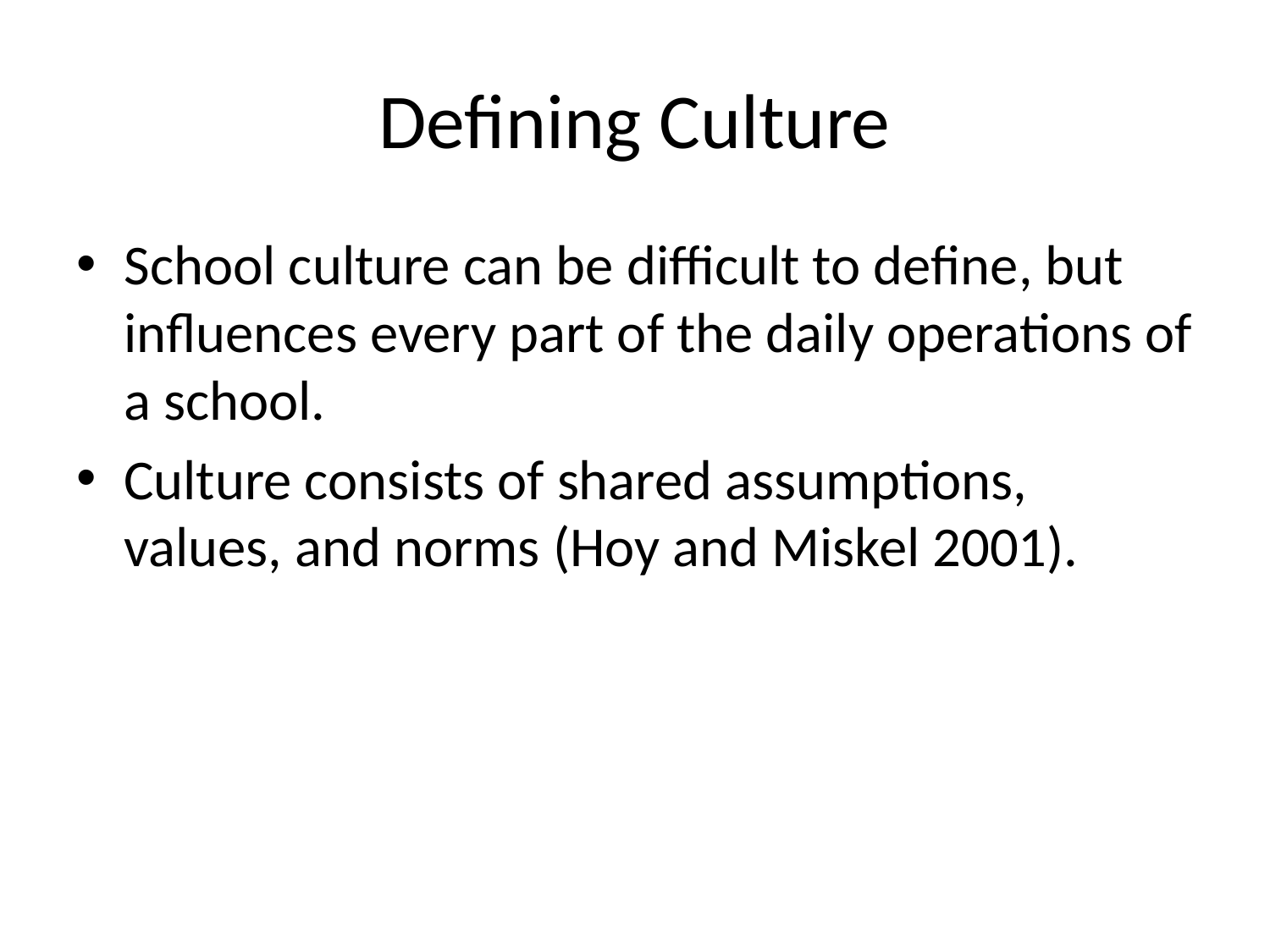

# Defining Culture
School culture can be difficult to define, but influences every part of the daily operations of a school.
Culture consists of shared assumptions, values, and norms (Hoy and Miskel 2001).